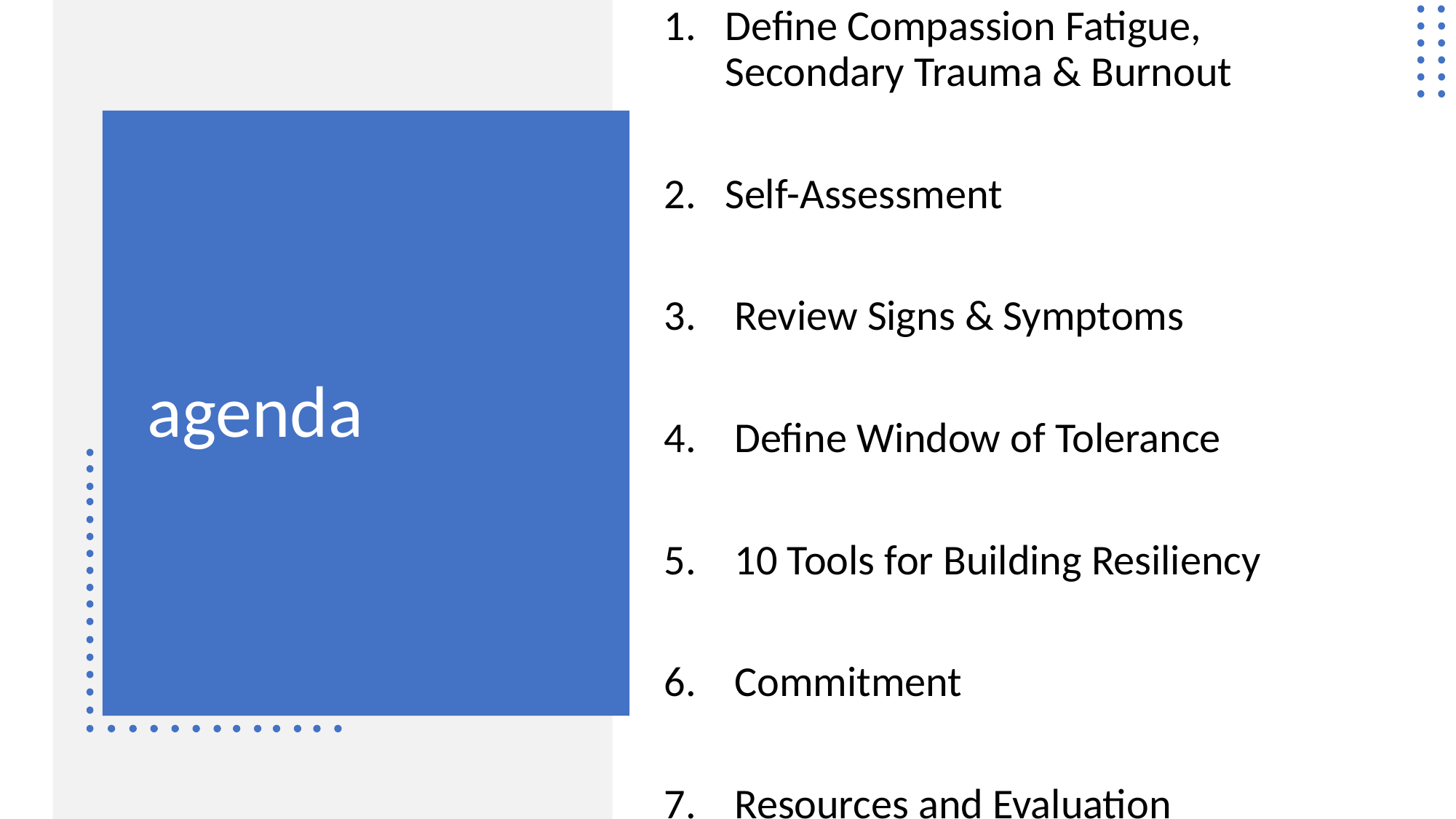

Define Compassion Fatigue, Secondary Trauma & Burnout

2.   Self-Assessment

3.    Review Signs & Symptoms

4.    Define Window of Tolerance

5.    10 Tools for Building Resiliency

6.    Commitment

7.    Resources and Evaluation

# agenda